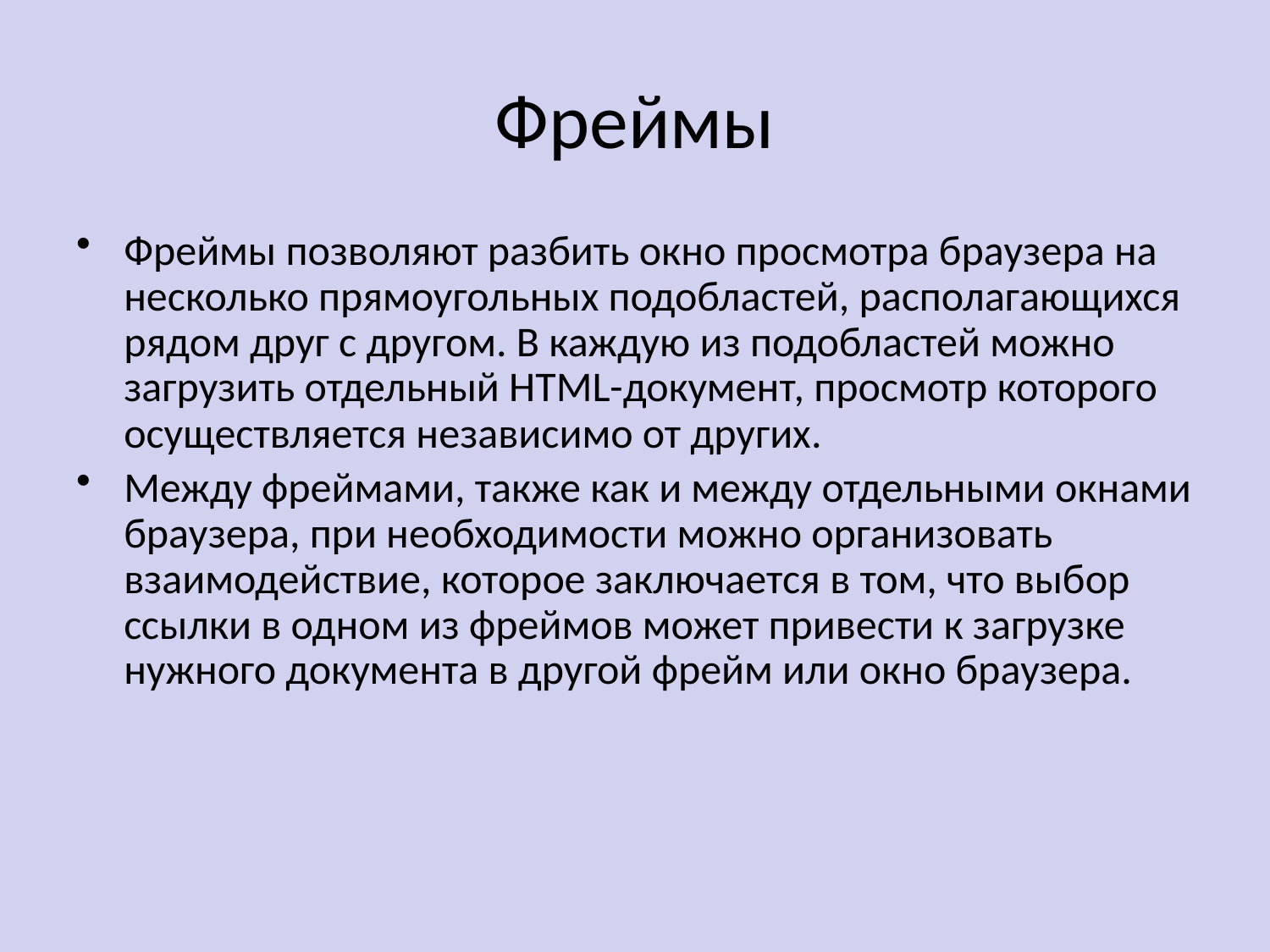

# Фреймы
Фреймы позволяют разбить окно просмотра браузера на несколько прямоугольных подобластей, располагающихся рядом друг с другом. В каждую из подобластей можно загрузить отдельный HTML-документ, просмотр которого осуществляется независимо от других.
Между фреймами, также как и между отдельными окнами браузера, при необходимости можно организовать взаимодействие, которое заключается в том, что выбор ссылки в одном из фреймов может привести к загрузке нужного документа в другой фрейм или окно браузера.